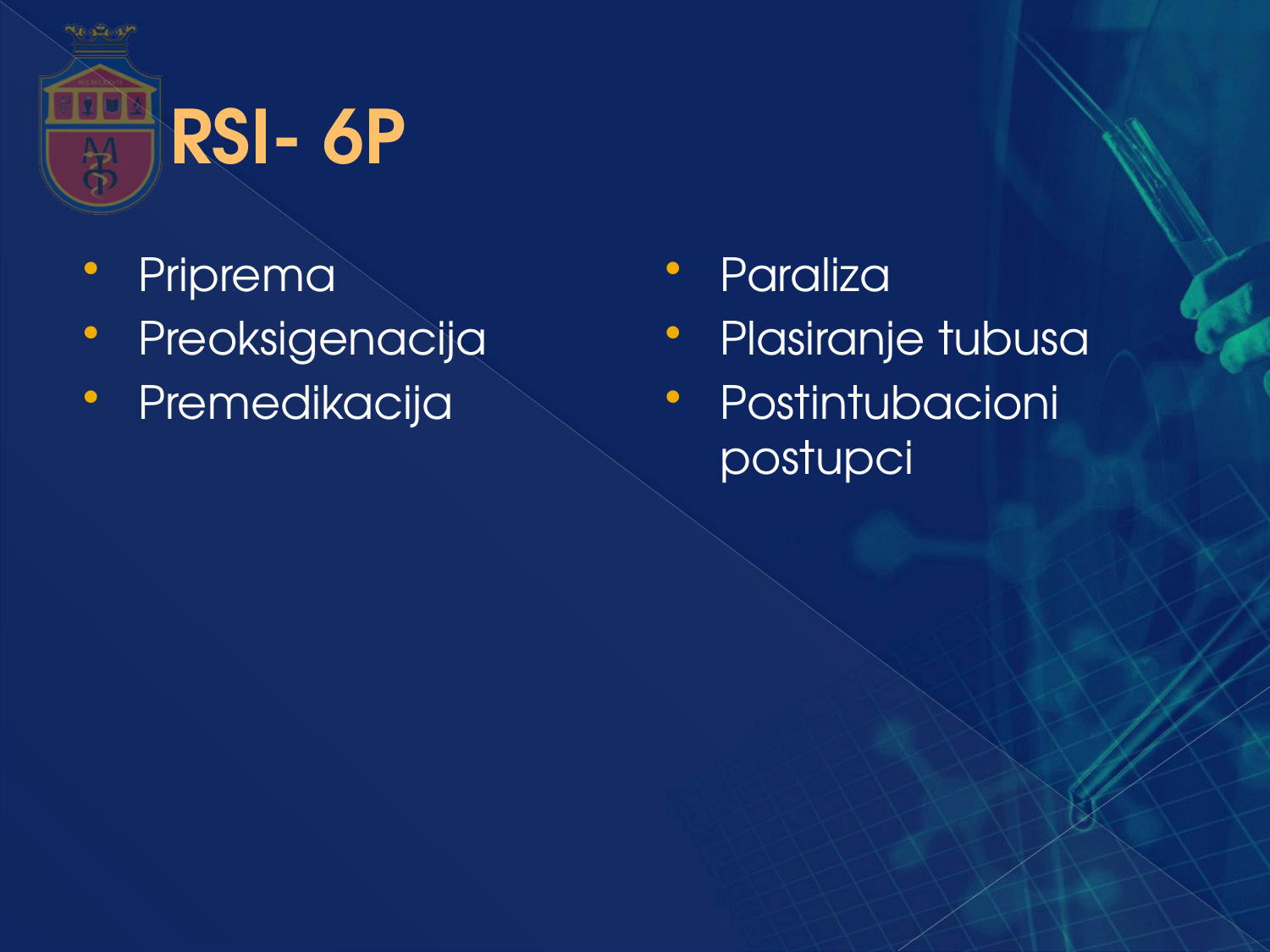

# RSI- 6P
Priprema
Preoksigenacija
Premedikacija
Paraliza
Plasiranje tubusa
Postintubacioni postupci